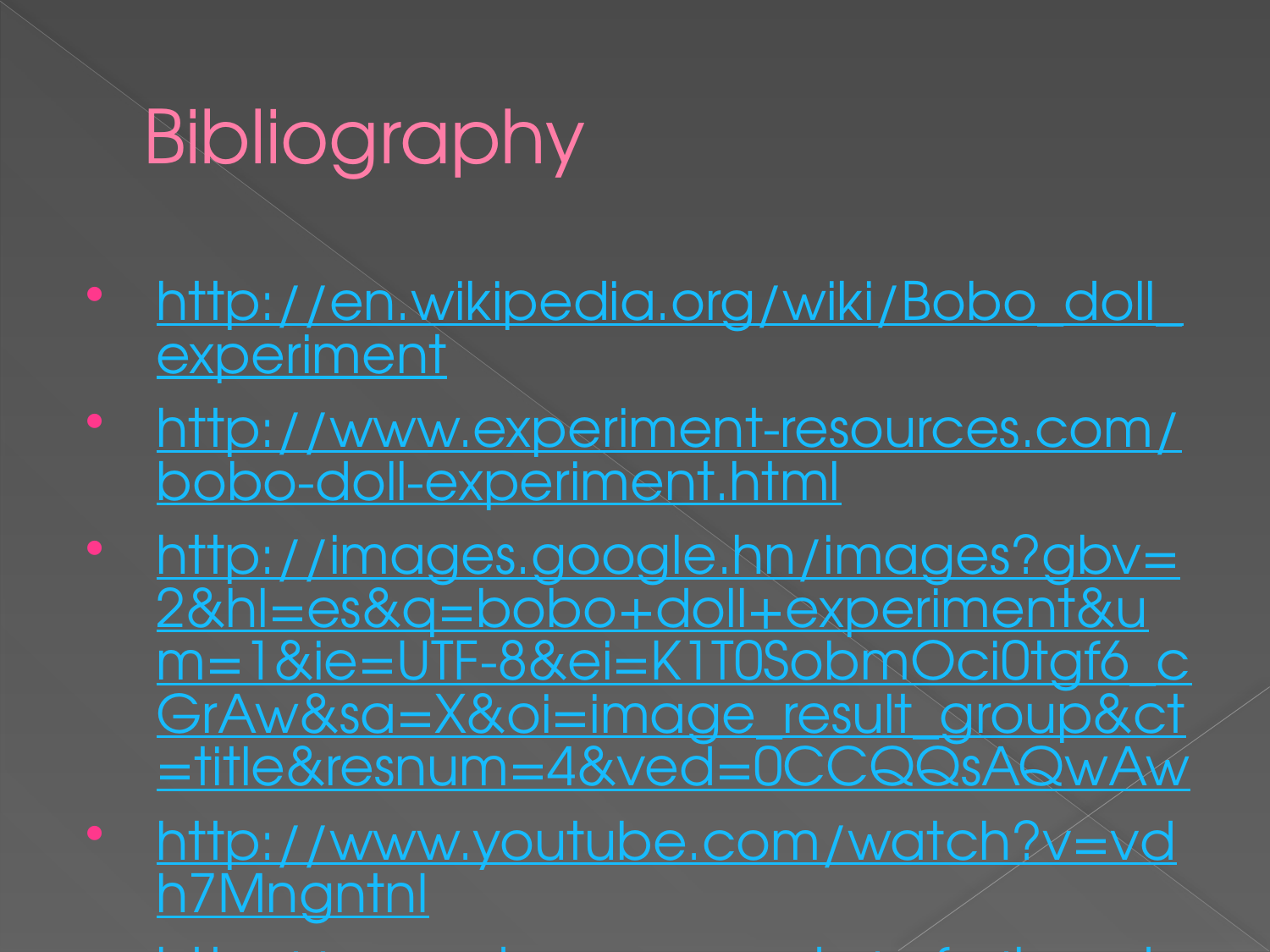

# Bibliography
http://en.wikipedia.org/wiki/Bobo_doll_experiment
http://www.experiment-resources.com/bobo-doll-experiment.html
http://images.google.hn/images?gbv=2&hl=es&q=bobo+doll+experiment&um=1&ie=UTF-8&ei=K1T0SobmOci0tgf6_cGrAw&sa=X&oi=image_result_group&ct=title&resnum=4&ved=0CCQQsAQwAw
http://www.youtube.com/watch?v=vdh7MngntnI
http://www.des.emory.edu/mfp/bandurabio.html
http://psychology.about.com/b/2008/06/09/watch-video-of-banduras-famous-bobo-doll-experiment.htm
http://psychclassics.yorku.ca/Bandura/bobo.htm